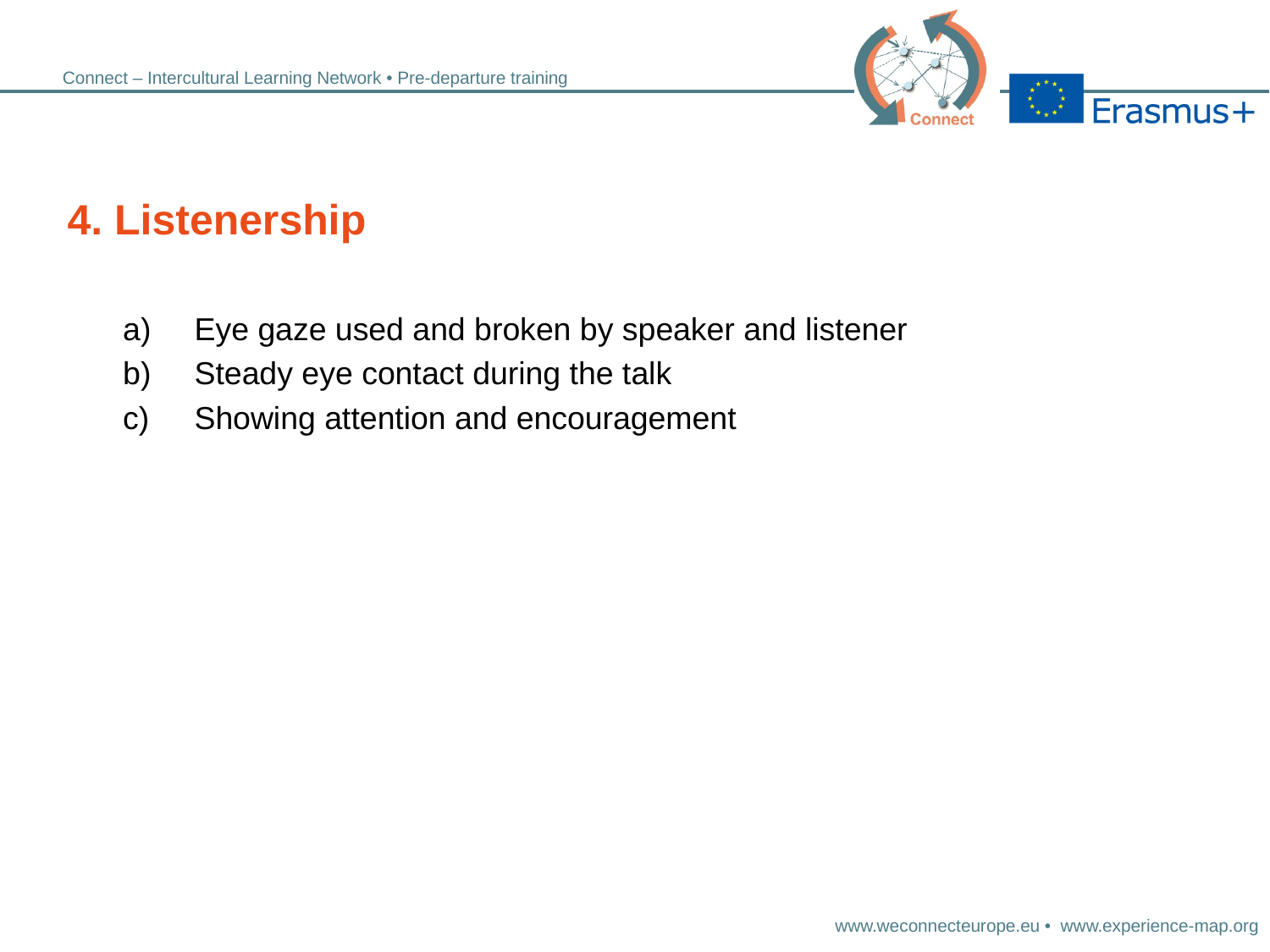

4. Listenership

Eye gaze used and broken by speaker and listener
Steady eye contact during the talk
Showing attention and encouragement